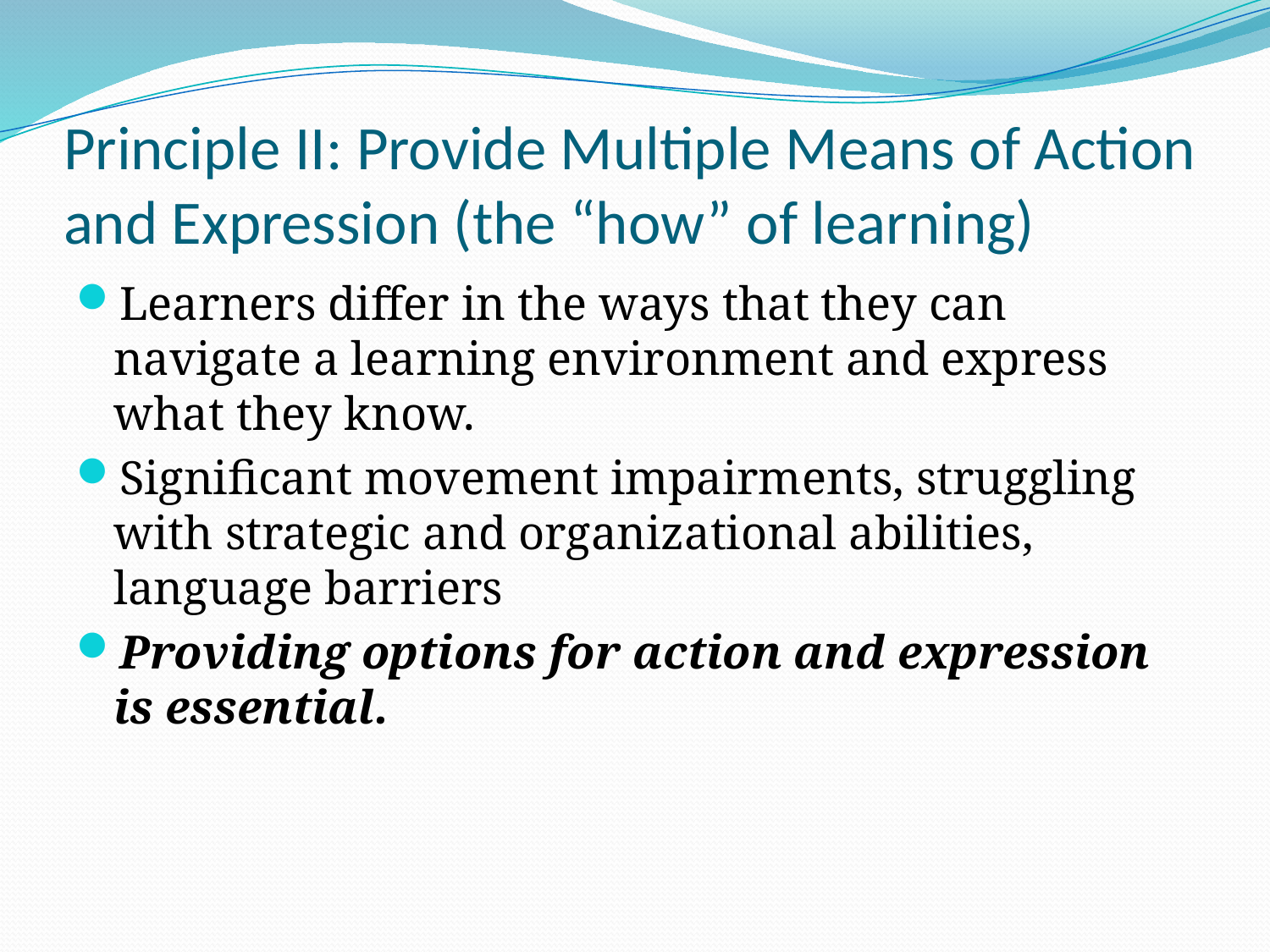

# Principle II: Provide Multiple Means of Action and Expression (the “how” of learning)
Learners differ in the ways that they can navigate a learning environment and express what they know.
Significant movement impairments, struggling with strategic and organizational abilities, language barriers
Providing options for action and expression is essential.